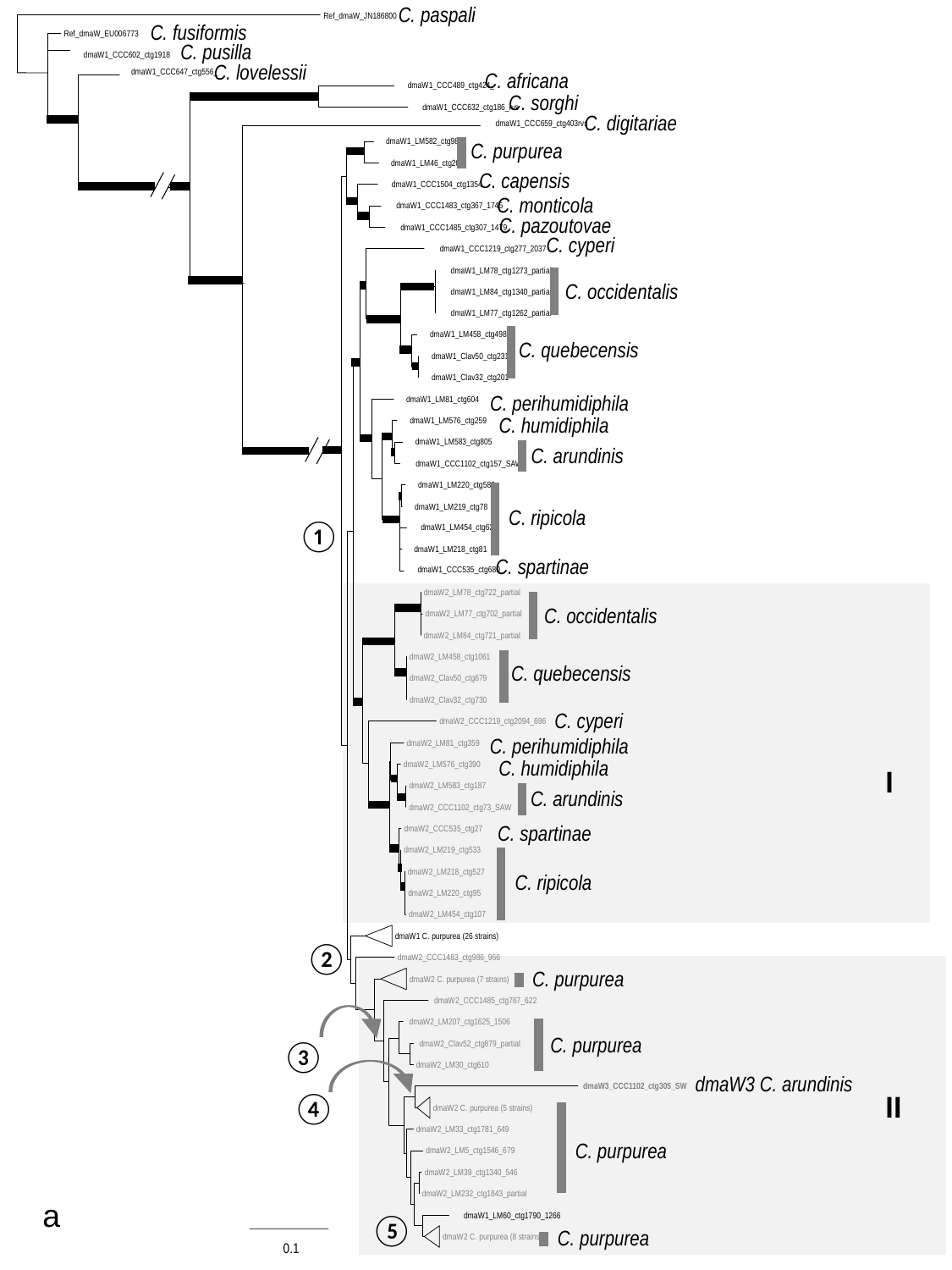

C. paspali
Ref_dmaW_JN186800

C. fusiformis
Ref_dmaW_EU006773

C. pusilla
dmaW1_CCC602_ctg1918

C. lovelessii
dmaW1_CCC647_ctg556_
C. africana

dmaW1_CCC489_ctg424_

C. sorghi

dmaW1_CCC632_ctg186_rvs
C. digitariae

dmaW1_CCC659_ctg403rvs

dmaW1_LM582_ctg98

dmaW1_LM46_ctg209

dmaW1_CCC1504_ctg1354

dmaW1_CCC1483_ctg367_1745

dmaW1_CCC1485_ctg307_1479
dmaW1_CCC1219_ctg277_2037

dmaW1_LM78_ctg1273_partial

dmaW1_LM84_ctg1340_partial

dmaW1_LM77_ctg1262_partial

dmaW1_LM458_ctg498

dmaW1_Clav50_ctg231

dmaW1_Clav32_ctg201
dmaW1_LM81_ctg604

dmaW1_LM576_ctg259

dmaW1_LM583_ctg805

dmaW1_CCC1102_ctg157_SAW

dmaW1_LM220_ctg588

dmaW1_LM219_ctg78

dmaW1_LM454_ctg623

dmaW1_LM218_ctg81

dmaW1_CCC535_ctg680
dmaW2_LM78_ctg722_partial

dmaW2_LM77_ctg702_partial

dmaW2_LM84_ctg721_partial

dmaW2_LM458_ctg1061

dmaW2_Clav50_ctg679

dmaW2_Clav32_ctg730

dmaW2_CCC1219_ctg2094_696

dmaW2_LM81_ctg359

dmaW2_LM576_ctg390

dmaW2_LM583_ctg187

dmaW2_CCC1102_ctg73_SAW

dmaW2_CCC535_ctg27

dmaW2_LM219_ctg533

dmaW2_LM218_ctg527

dmaW2_LM220_ctg95

dmaW2_LM454_ctg107

dmaW1 C. purpurea (26 strains)

dmaW2_CCC1483_ctg986_966

dmaW2 C. purpurea (7 strains)

dmaW2_CCC1485_ctg767_622

dmaW2_LM207_ctg1625_1506

dmaW2_Clav52_ctg879_partial

dmaW2_LM30_ctg610
dmaW3_CCC1102_ctg305_SW

dmaW2 C. purpurea (5 strains)
dmaW2_LM33_ctg1781_649

dmaW2_LM5_ctg1546_679

dmaW2_LM39_ctg1340_546

dmaW2_LM232_ctg1843_partial

dmaW1_LM60_ctg1790_1266

dmaW2 C. purpurea (8 strains)
C. purpurea

C. capensis

C. monticola

C. pazoutovae

C. cyperi

C. occidentalis

C. quebecensis

C. perihumidiphila
C. humidiphila

C. arundinis

C. ripicola
①

C. spartinae

C. occidentalis

C. quebecensis

C. cyperi
C. perihumidiphila
C. humidiphila
I

C. arundinis

C. spartinae

C. ripicola

②

C. purpurea

C. purpurea
③

dmaW3 C. arundinis
II
④

C. purpurea
a
⑤
C. purpurea

0.1